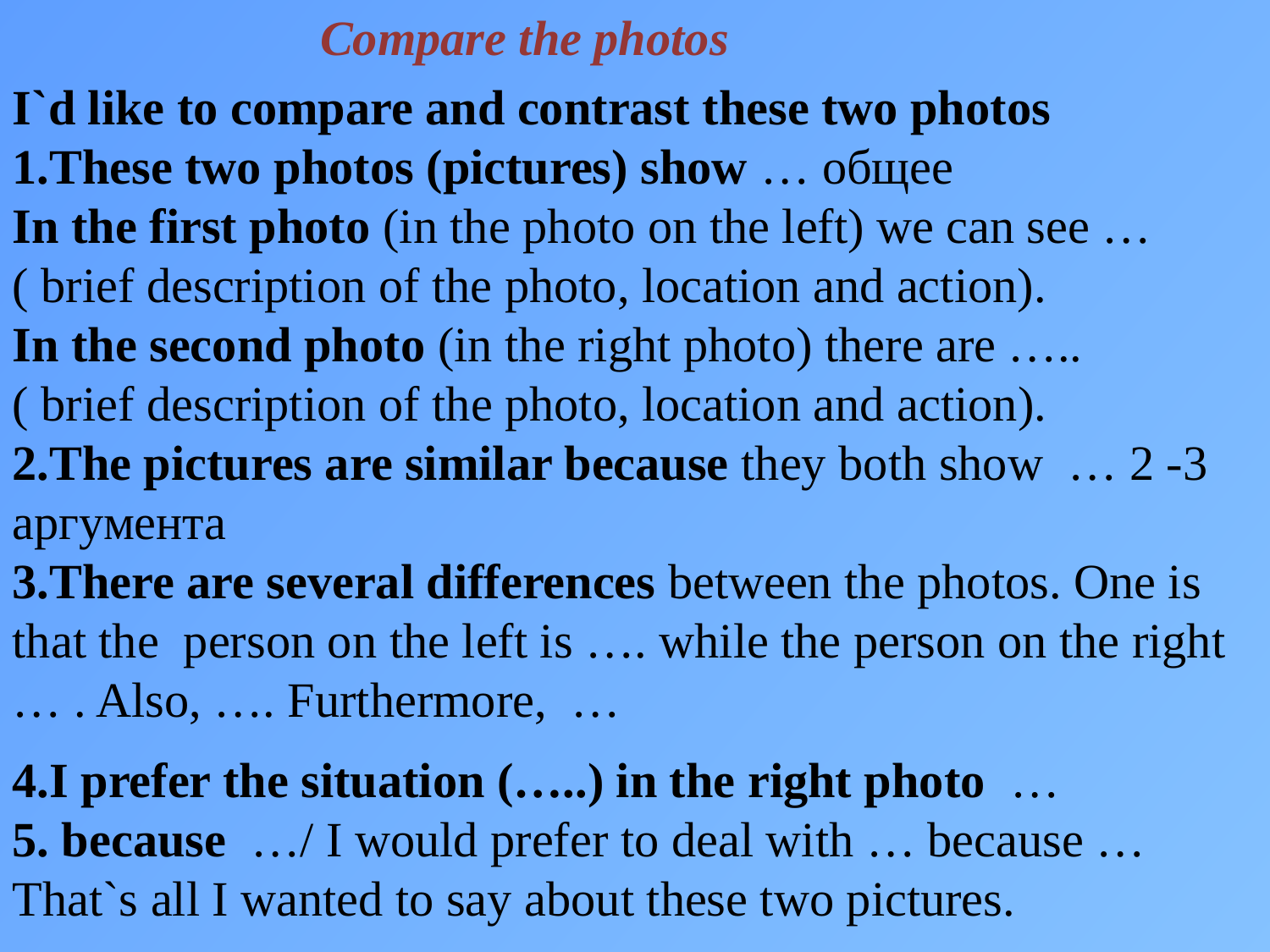

Compare the photos
I`d like to compare and contrast these two photos
1.These two photos (pictures) show … общее
In the first photo (in the photo on the left) we can see …
( brief description of the photo, location and action).
In the second photo (in the right photo) there are …..
( brief description of the photo, location and action).
2.The pictures are similar because they both show  … 2 -3 аргумента
3.There are several differences between the photos. One is that the  person on the left is …. while the person on the right … . Also, …. Furthermore,  …

4.I prefer the situation (…..) in the right photo  …
5. because  …/ I would prefer to deal with … because …
That`s all I wanted to say about these two pictures.